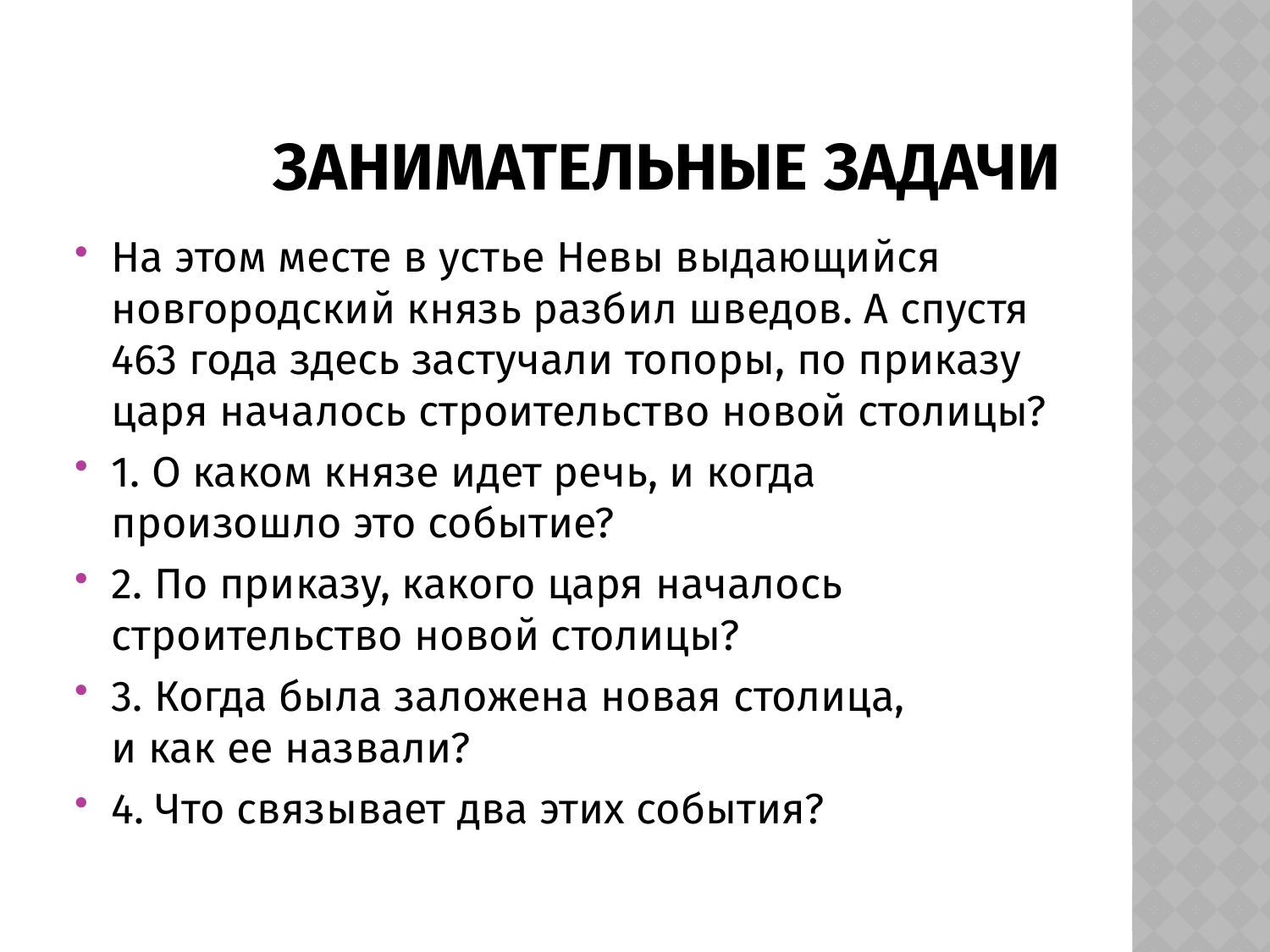

# Занимательные задачи
На этом месте в устье Невы выдающийся новгородский князь разбил шведов. А спустя 463 года здесь застучали топоры, по приказу царя началось строительство новой столицы?
1. О каком князе идет речь, и когда произошло это событие?
2. По приказу, какого царя началось строительство новой столицы?
3. Когда была заложена новая столица, и как ее назвали?
4. Что связывает два этих события?